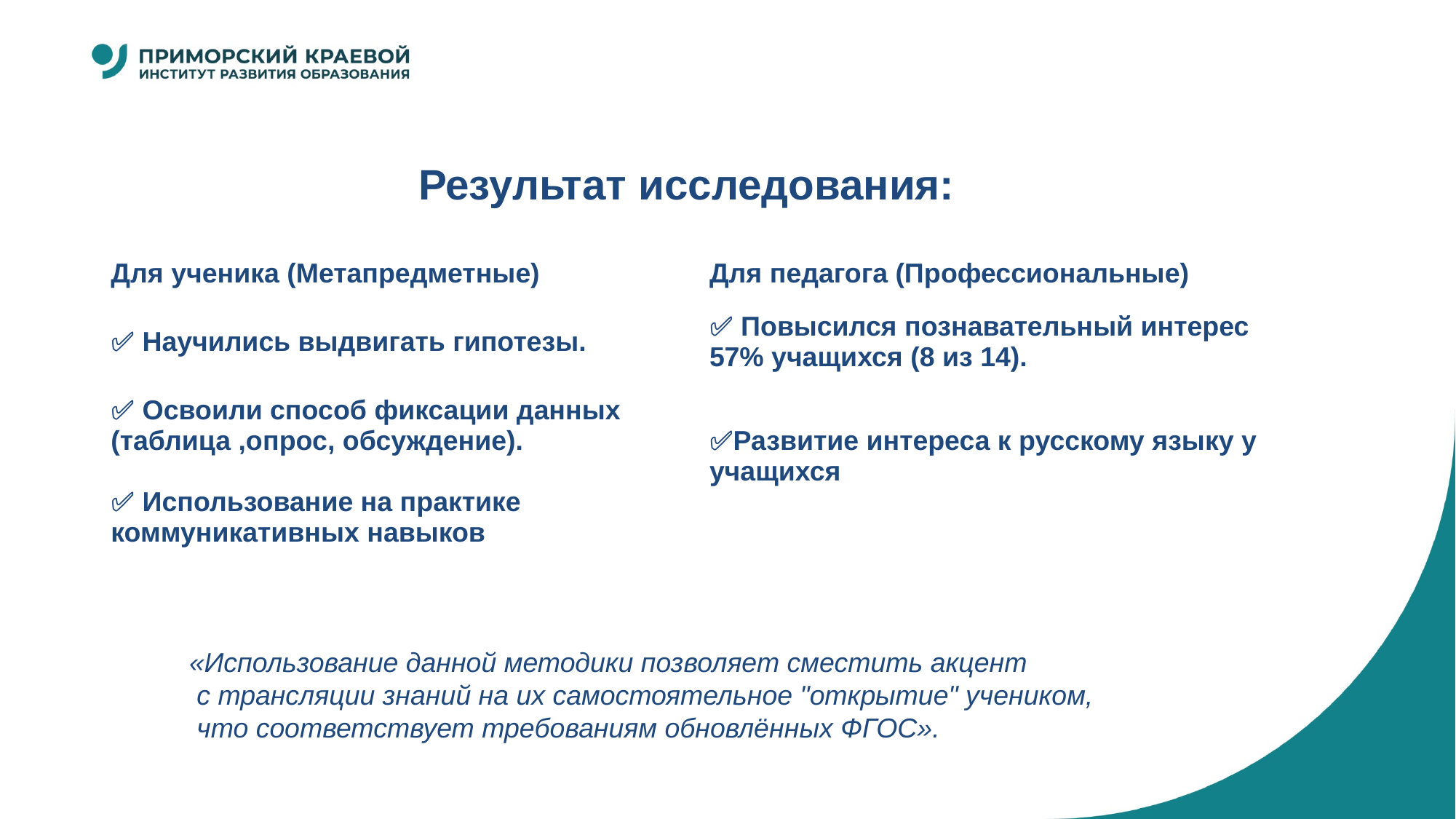

Результат исследования:
| Для ученика (Метапредметные) | Для педагога (Профессиональные) |
| --- | --- |
| ✅ Научились выдвигать гипотезы. | ✅ Повысился познавательный интерес 57% учащихся (8 из 14). |
| ✅ Освоили способ фиксации данных (таблица ,опрос, обсуждение). ✅ Использование на практике коммуникативных навыков | ✅Развитие интереса к русскому языку у учащихся |
|  |  |
«Использование данной методики позволяет сместить акцент
 с трансляции знаний на их самостоятельное "открытие" учеником,
 что соответствует требованиям обновлённых ФГОС».